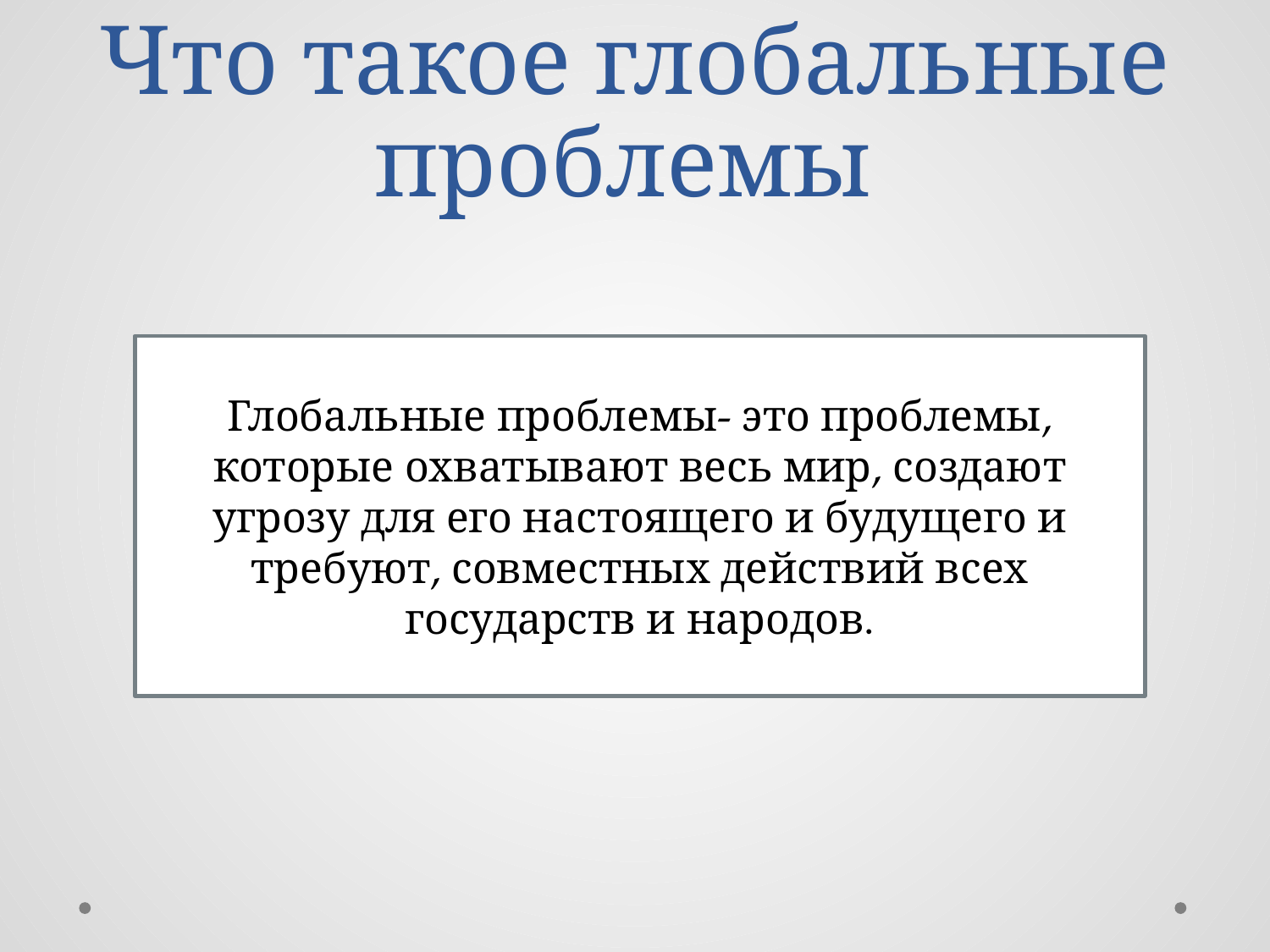

# Что такое глобальные проблемы
Глобальные проблемы- это проблемы, которые охватывают весь мир, создают угрозу для его настоящего и будущего и требуют, совместных действий всех государств и народов.